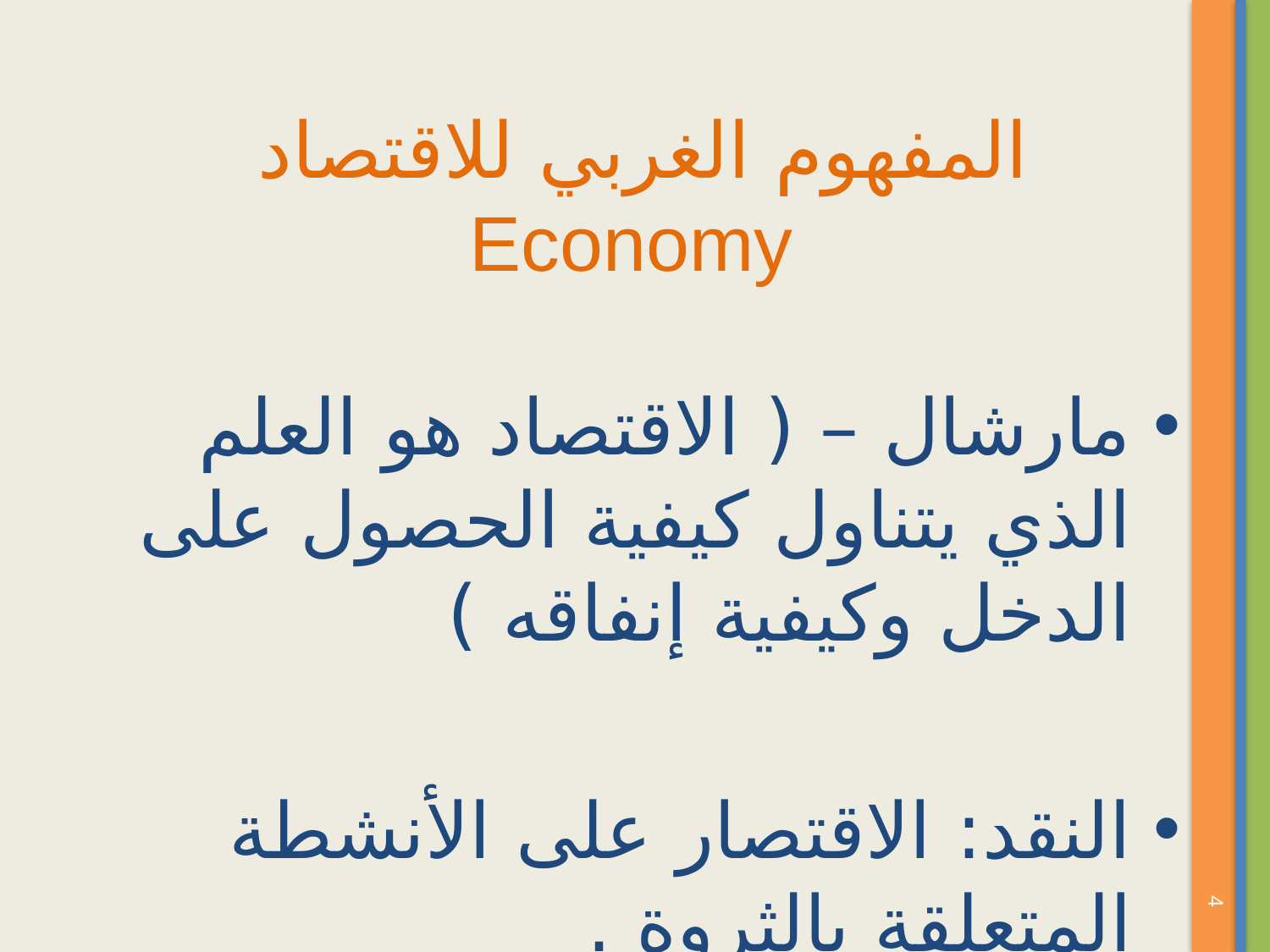

# المفهوم الغربي للاقتصاد  Economy
مارشال – ( الاقتصاد هو العلم الذي يتناول كيفية الحصول على الدخل وكيفية إنفاقه )

النقد: الاقتصار على الأنشطة المتعلقة بالثروة .
4